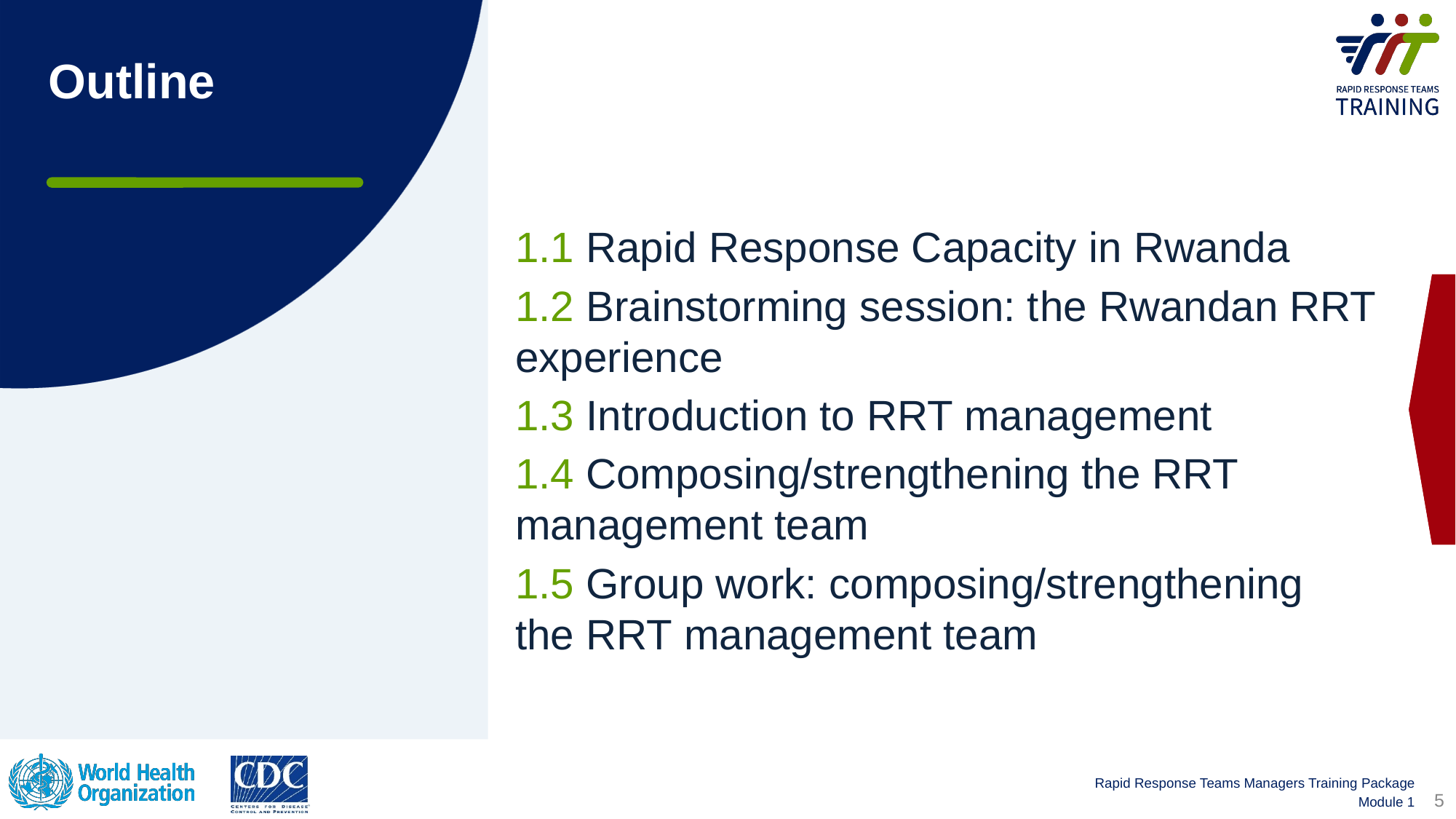

Outline
1.1 Rapid Response Capacity in Rwanda
1.2 Brainstorming session: the Rwandan RRT experience
1.3 Introduction to RRT management
1.4 Composing/strengthening the RRT management team
1.5 Group work: composing/strengthening the RRT management team

5